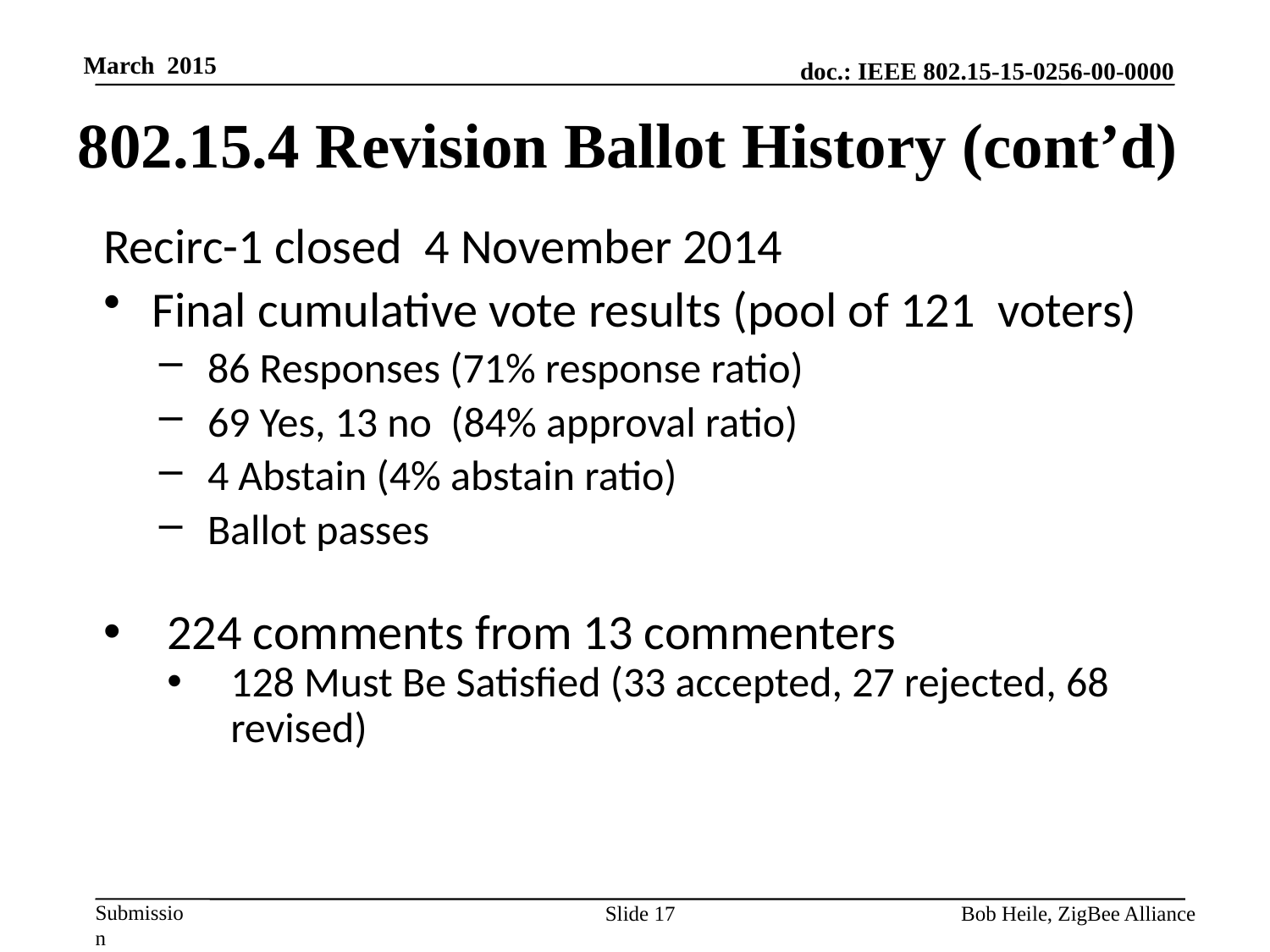

802.15.4 Revision Ballot History (cont’d)
Recirc-1 closed  4 November 2014
Final cumulative vote results (pool of 121  voters)
86 Responses (71% response ratio)
69 Yes, 13 no  (84% approval ratio)
4 Abstain (4% abstain ratio)
Ballot passes

224 comments from 13 commenters
128 Must Be Satisfied (33 accepted, 27 rejected, 68 revised)
Slide 17
Bob Heile, ZigBee Alliance